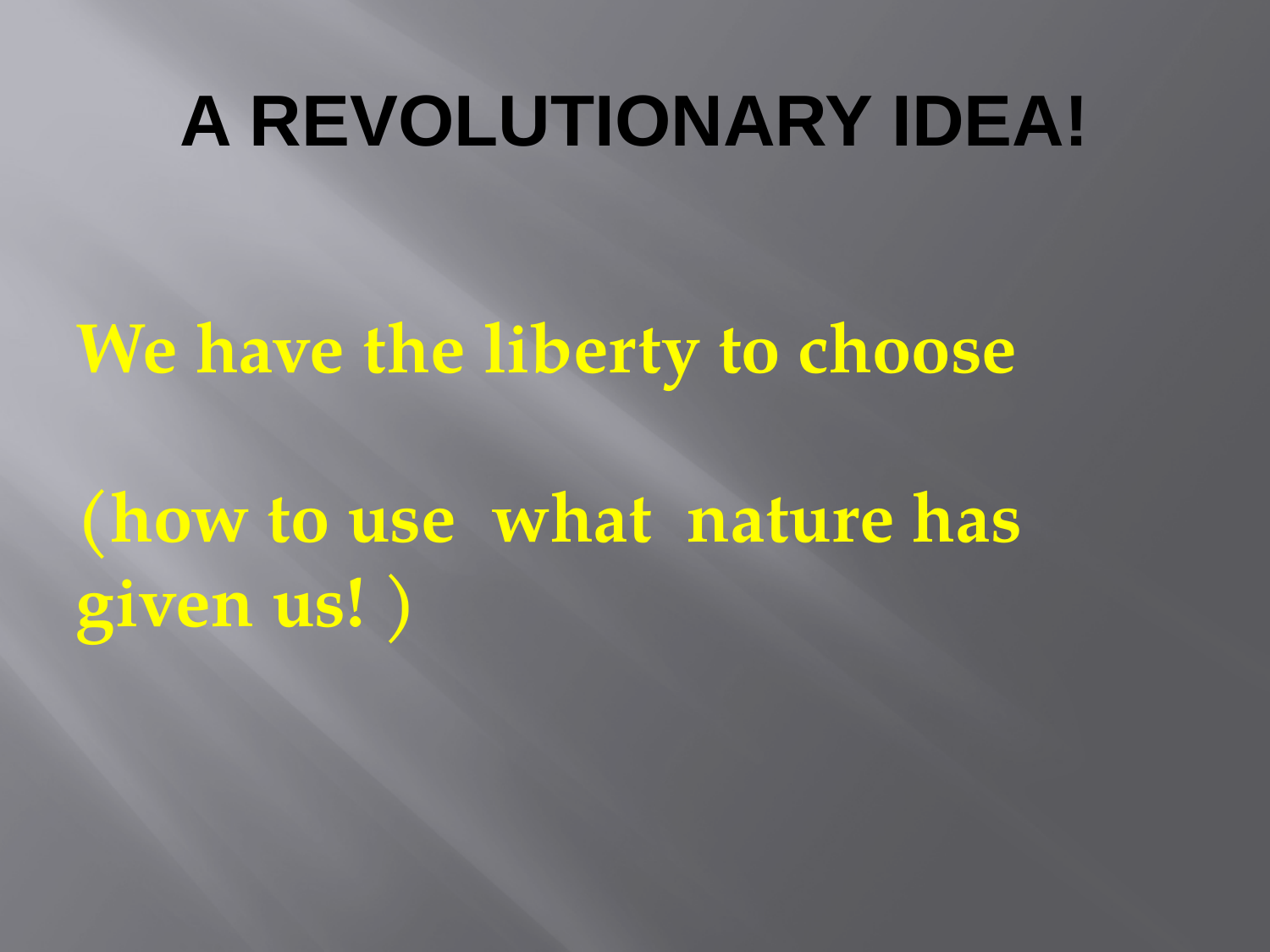

# A REVOLUTIONARY IDEA!

We have the liberty to choose

(how to use  what  nature has given us! )